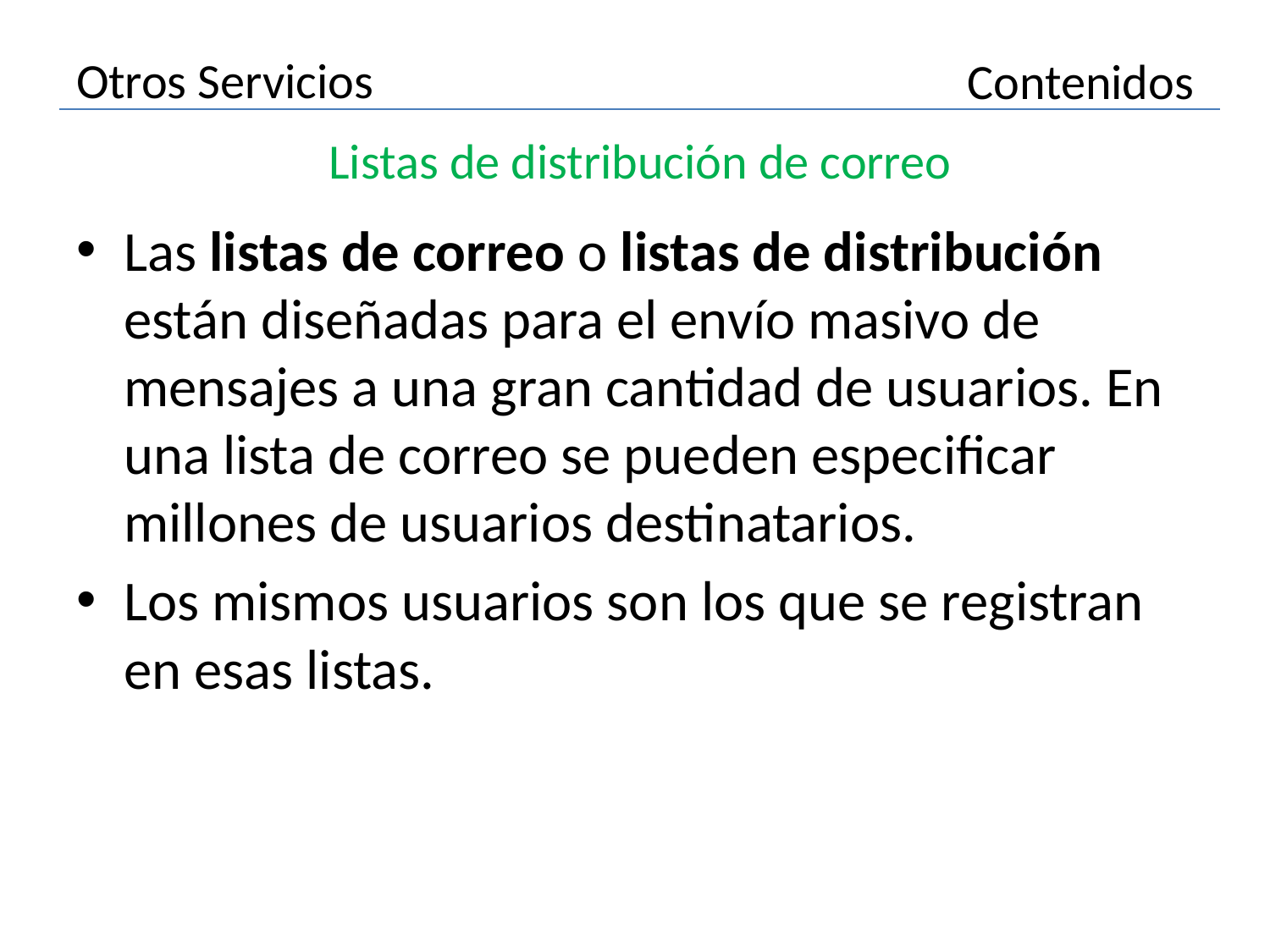

# Otros Servicios
Contenidos
Listas de distribución de correo
Las listas de correo o listas de distribución están diseñadas para el envío masivo de mensajes a una gran cantidad de usuarios. En una lista de correo se pueden especificar millones de usuarios destinatarios.
Los mismos usuarios son los que se registran en esas listas.